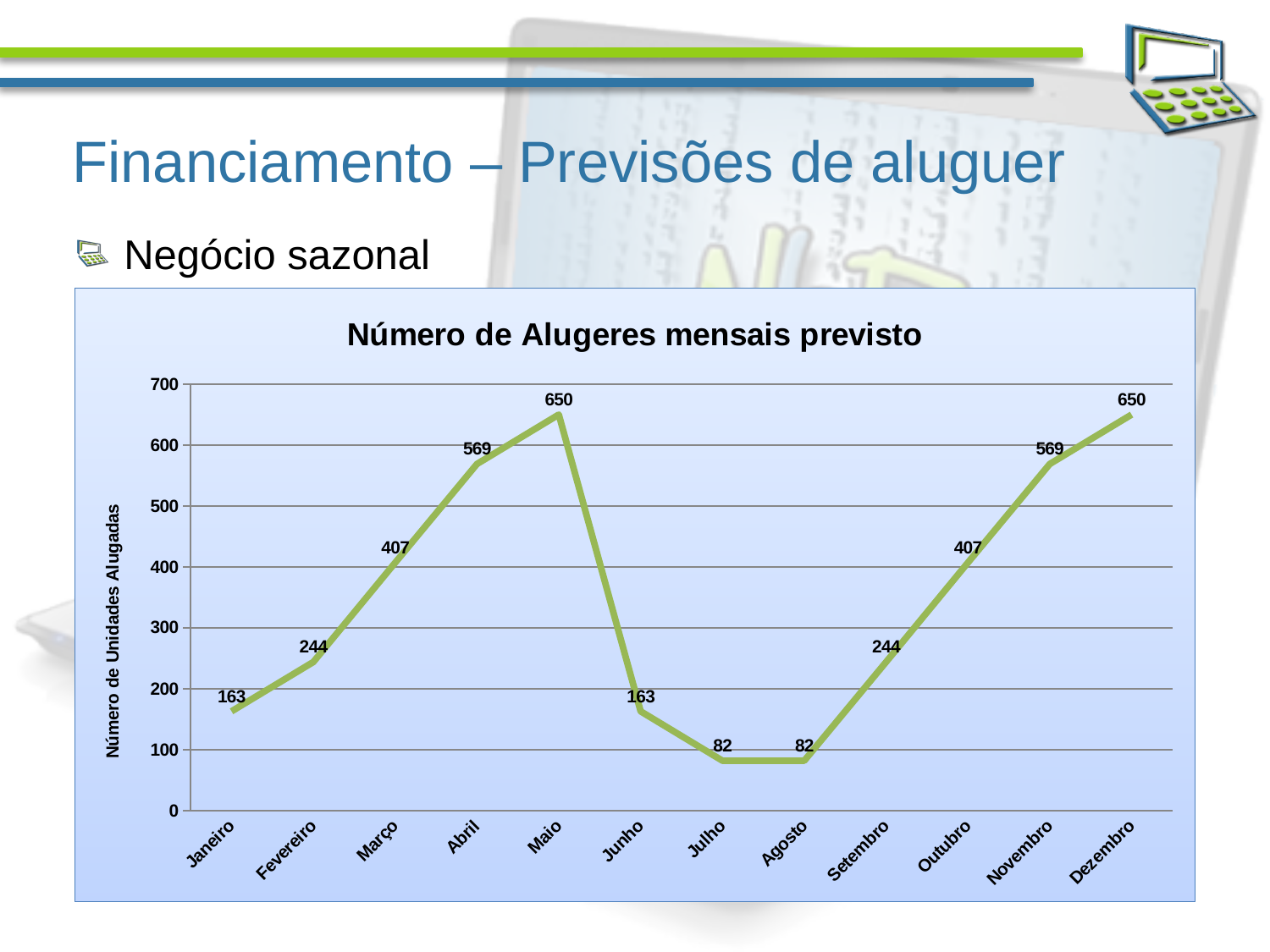

# Financiamento – Previsões de aluguer
Negócio sazonal

### Chart: Número de Alugeres mensais previsto

| Category |  |
|---|---|
| Janeiro | 163.0 |
| Fevereiro | 244.0 |
| Março | 407.0 |
| Abril | 569.0 |
| Maio | 650.0 |
| Junho | 163.0 |
| Julho | 82.0 |
| Agosto | 82.0 |
| Setembro | 244.0 |
| Outubro | 407.0 |
| Novembro | 569.0 |
| Dezembro | 650.0 |